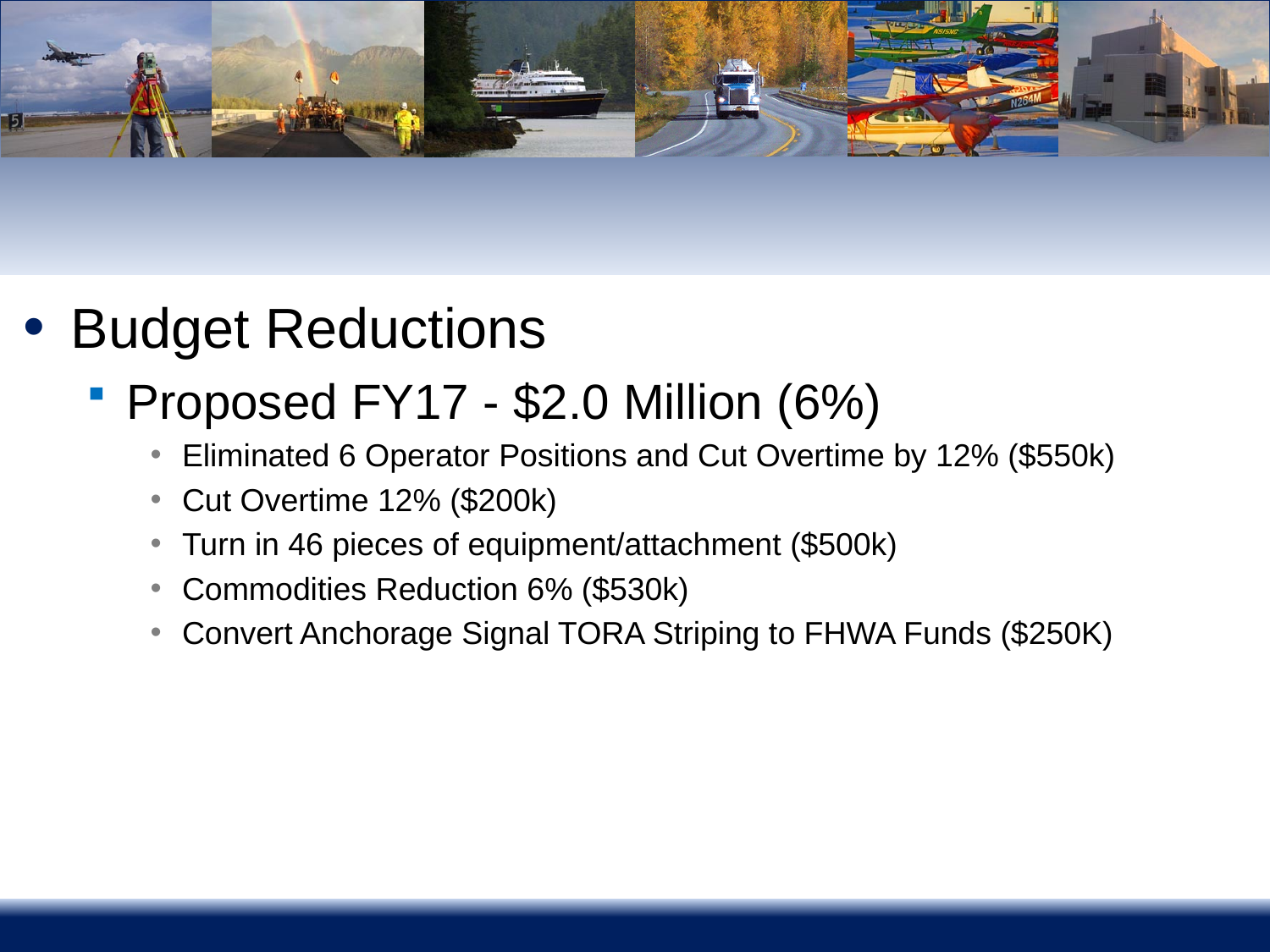

#
Budget Reductions
Proposed FY17 - $2.0 Million (6%)
Eliminated 6 Operator Positions and Cut Overtime by 12% ($550k)
Cut Overtime 12% ($200k)
Turn in 46 pieces of equipment/attachment ($500k)
Commodities Reduction 6% ($530k)
Convert Anchorage Signal TORA Striping to FHWA Funds ($250K)